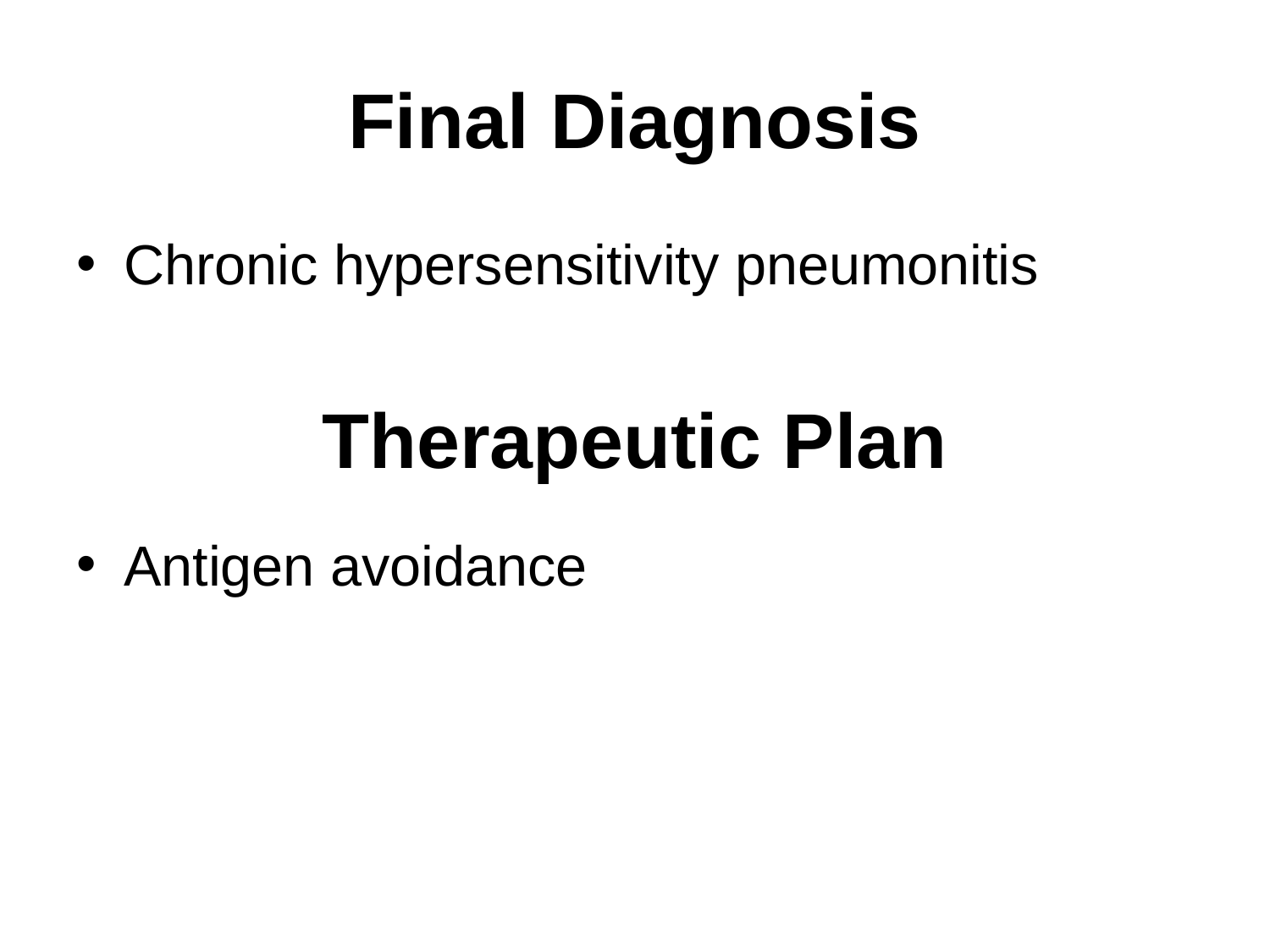

# Final Diagnosis
Chronic hypersensitivity pneumonitis

Therapeutic Plan

Antigen avoidance